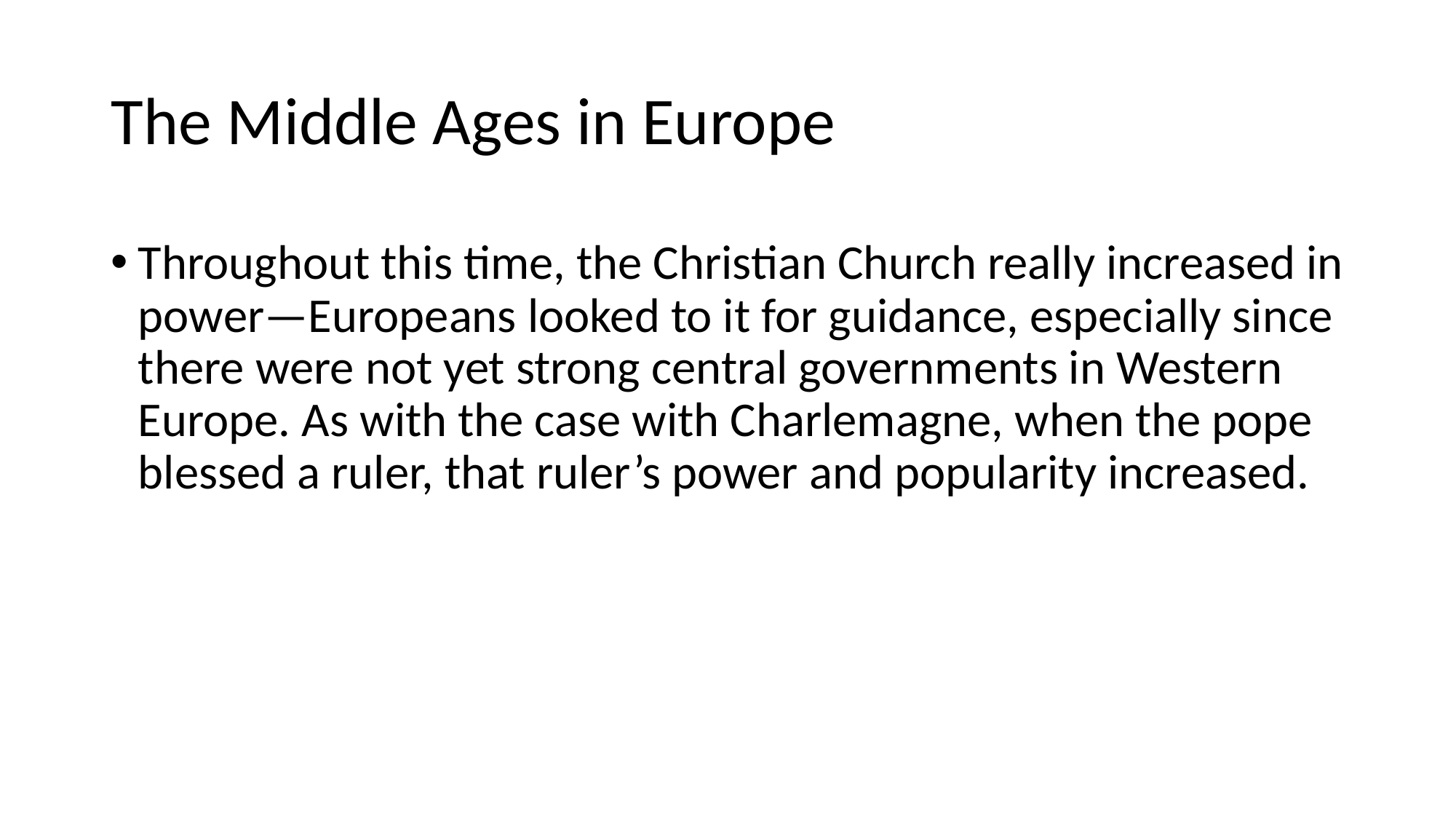

# The Middle Ages in Europe
Throughout this time, the Christian Church really increased in power—Europeans looked to it for guidance, especially since there were not yet strong central governments in Western Europe. As with the case with Charlemagne, when the pope blessed a ruler, that ruler’s power and popularity increased.